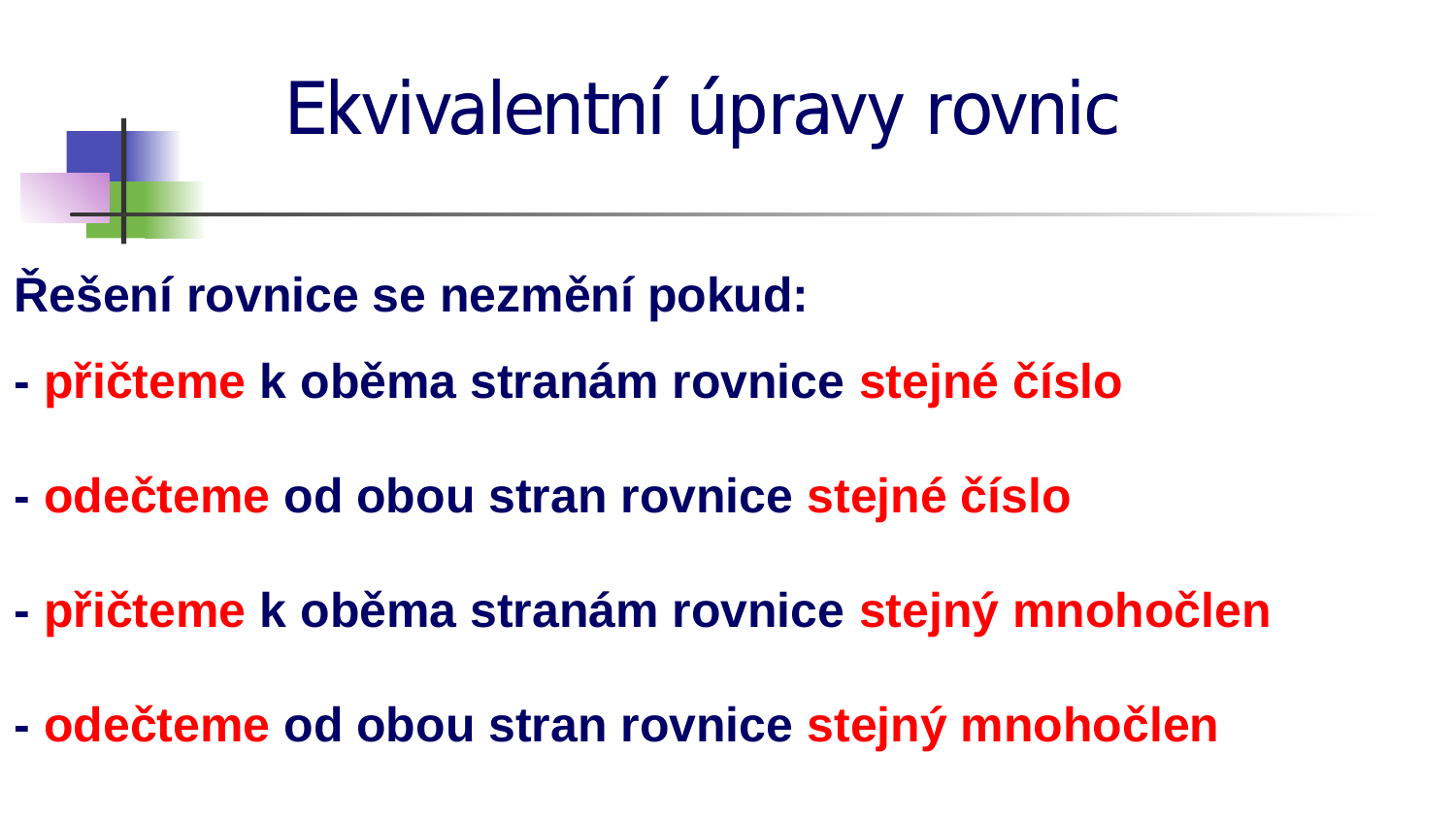

# Ekvivalentní úpravy rovnic
Řešení rovnice se nezmění pokud:
- přičteme k oběma stranám rovnice stejné číslo
- odečteme od obou stran rovnice stejné číslo
- přičteme k oběma stranám rovnice stejný mnohočlen
- odečteme od obou stran rovnice stejný mnohočlen